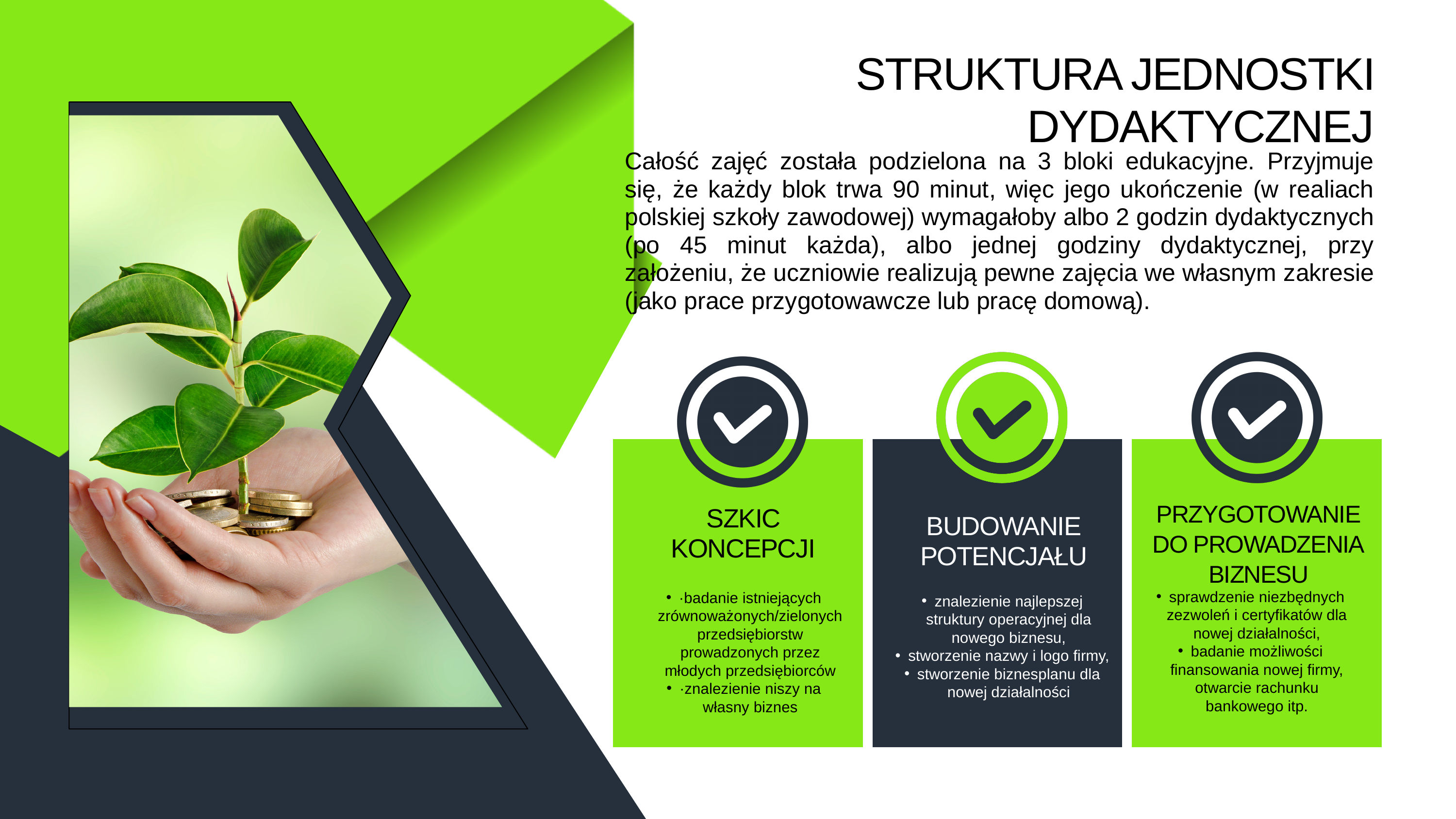

STRUKTURA JEDNOSTKI DYDAKTYCZNEJ

Całość zajęć została podzielona na 3 bloki edukacyjne. Przyjmuje się, że każdy blok trwa 90 minut, więc jego ukończenie (w realiach polskiej szkoły zawodowej) wymagałoby albo 2 godzin dydaktycznych (po 45 minut każda), albo jednej godziny dydaktycznej, przy założeniu, że uczniowie realizują pewne zajęcia we własnym zakresie (jako prace przygotowawcze lub pracę domową).

PRZYGOTOWANIE
DO PROWADZENIA
BIZNESU
SZKIC KONCEPCJI
BUDOWANIE
POTENCJAŁU
sprawdzenie niezbędnych zezwoleń i certyfikatów dla nowej działalności,
badanie możliwości finansowania nowej firmy, otwarcie rachunku bankowego itp.
·badanie istniejących zrównoważonych/zielonych przedsiębiorstw prowadzonych przez młodych przedsiębiorców
·znalezienie niszy na własny biznes

znalezienie najlepszej struktury operacyjnej dla nowego biznesu,
stworzenie nazwy i logo firmy,
stworzenie biznesplanu dla nowej działalności